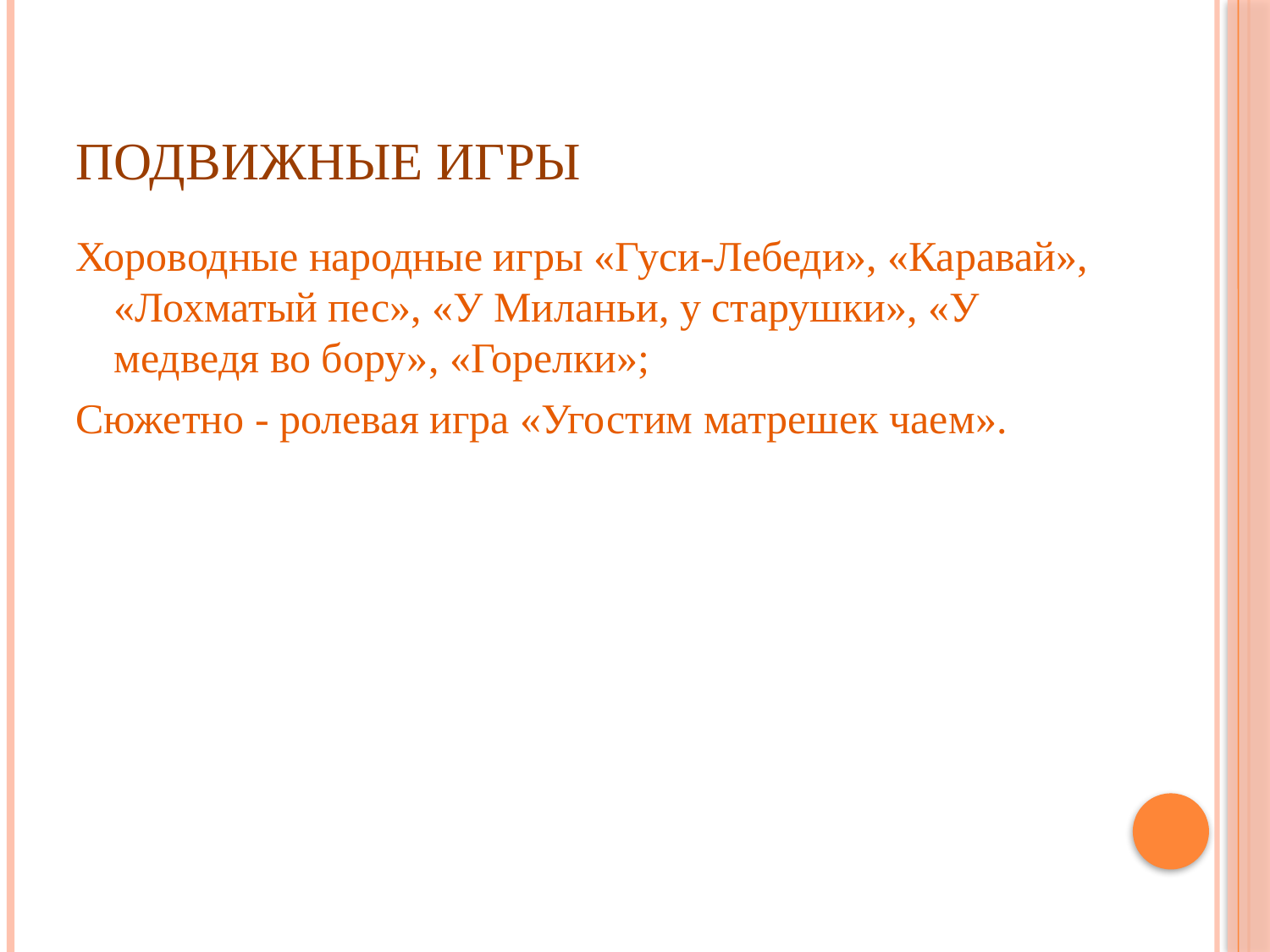

# Подвижные игры
Хороводные народные игры «Гуси-Лебеди», «Каравай», «Лохматый пес», «У Миланьи, у старушки», «У медведя во бору», «Горелки»;
Сюжетно - ролевая игра «Угостим матрешек чаем».